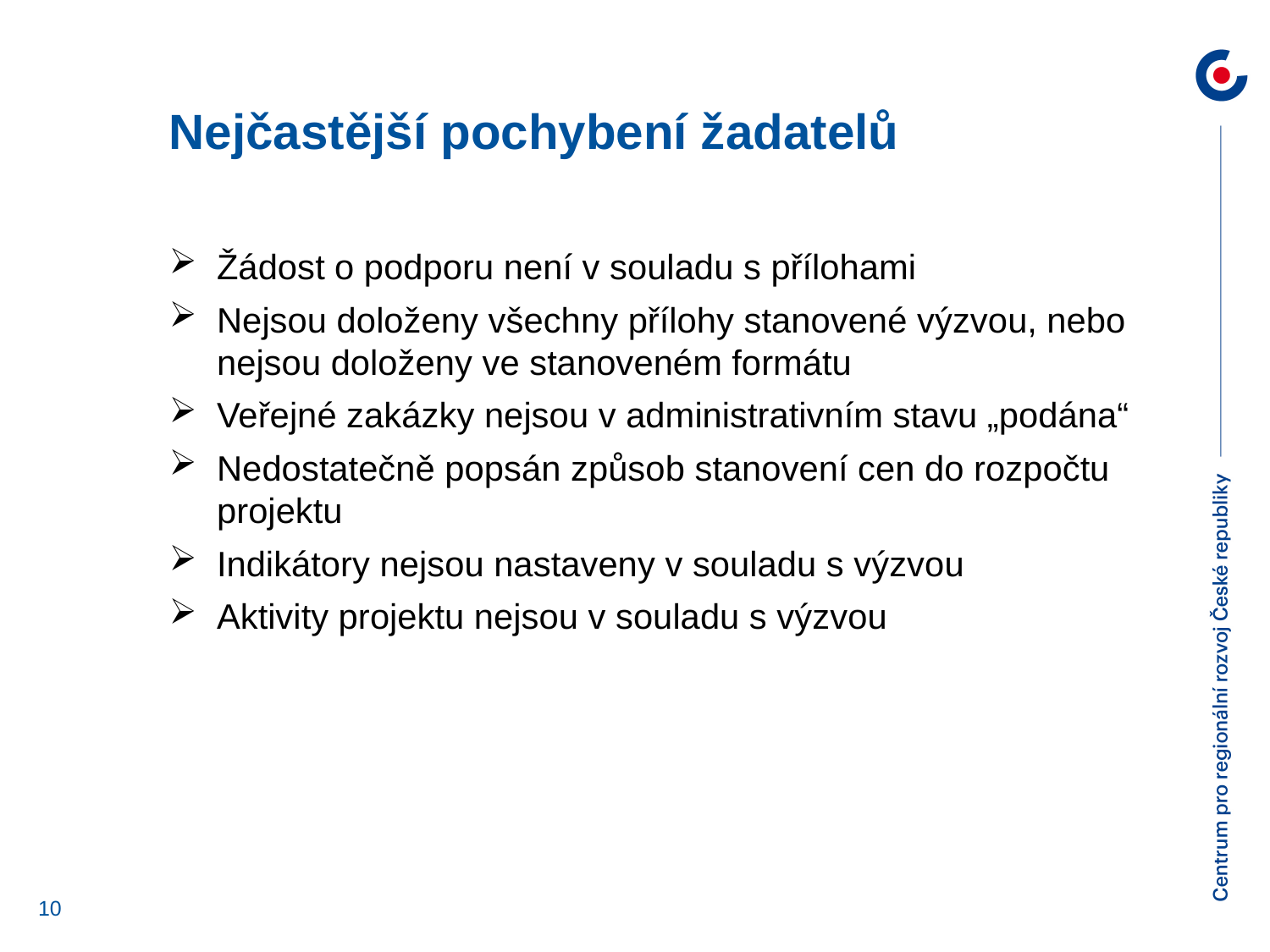

Nejčastější pochybení žadatelů
Žádost o podporu není v souladu s přílohami
Nejsou doloženy všechny přílohy stanovené výzvou, nebo nejsou doloženy ve stanoveném formátu
Veřejné zakázky nejsou v administrativním stavu „podána“
Nedostatečně popsán způsob stanovení cen do rozpočtu projektu
Indikátory nejsou nastaveny v souladu s výzvou
Aktivity projektu nejsou v souladu s výzvou
10